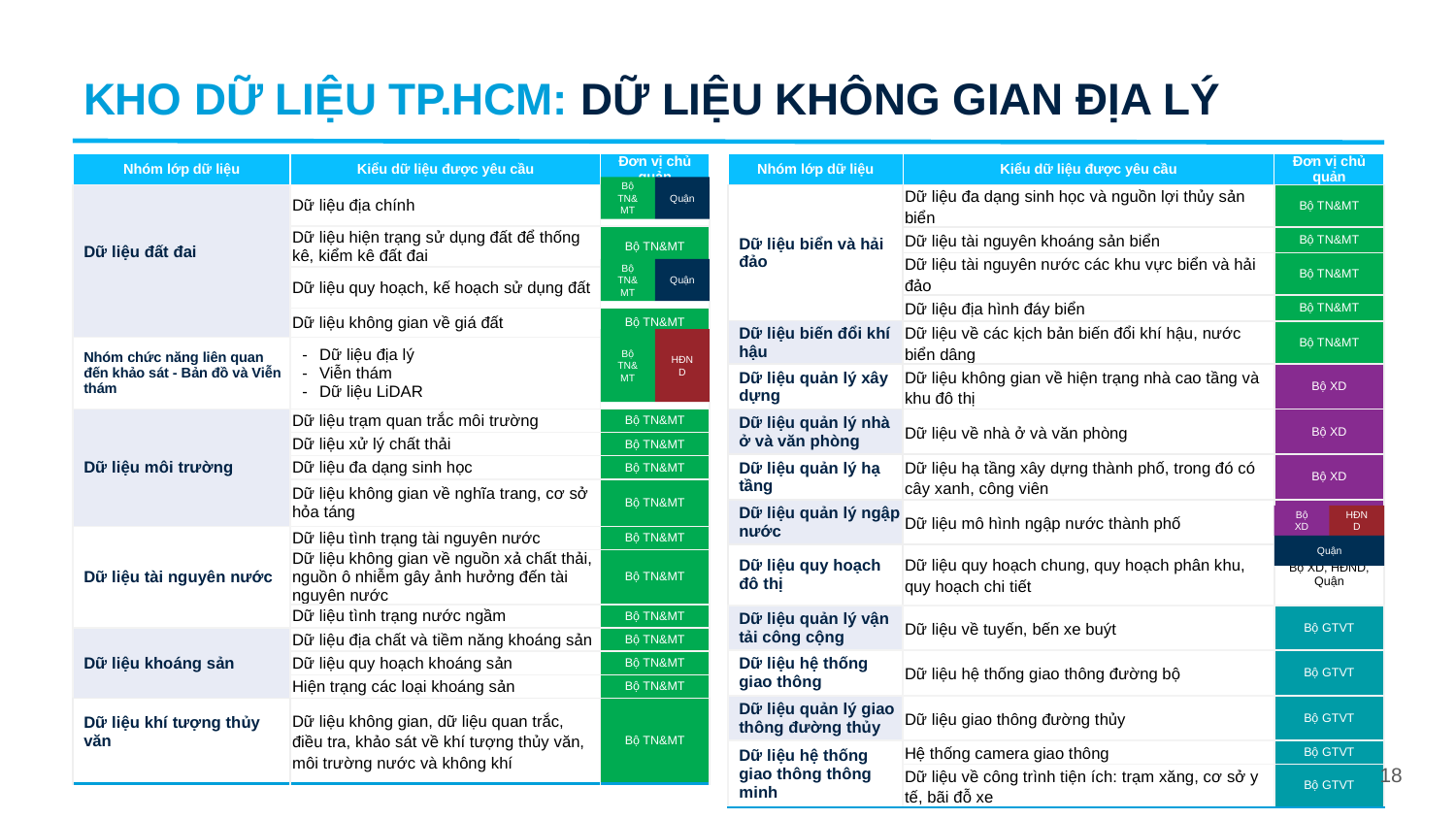

KHO DỮ LIỆU TP.HCM: DỮ LIỆU KHÔNG GIAN ĐỊA LÝ
| Nhóm lớp dữ liệu | Kiểu dữ liệu được yêu cầu | Đơn vị chủ quản |
| --- | --- | --- |
| Dữ liệu đất đai | Dữ liệu địa chính | Bộ TN&MT, Quận |
|  | Dữ liệu hiện trạng sử dụng đất để thống kê, kiểm kê đất đai | Bộ TN&MT |
|  | Dữ liệu quy hoạch, kế hoạch sử dụng đất | Bộ TN&MT, Quận |
|  | Dữ liệu không gian về giá đất | Bộ TN&MT |
| Nhóm chức năng liên quan đến khảo sát - Bản đồ và Viễn thám | Dữ liệu địa lý Viễn thám Dữ liệu LiDAR | Bộ TNMT, HĐND |
| Dữ liệu môi trường | Dữ liệu trạm quan trắc môi trường | Bộ TN&MT |
|  | Dữ liệu xử lý chất thải | Bộ TN&MT |
|  | Dữ liệu đa dạng sinh học | Bộ TN&MT |
|  | Dữ liệu không gian về nghĩa trang, cơ sở hỏa táng | Bộ TN&MT |
| Dữ liệu tài nguyên nước | Dữ liệu tình trạng tài nguyên nước | Bộ TN&MT |
|  | Dữ liệu không gian về nguồn xả chất thải, nguồn ô nhiễm gây ảnh hưởng đến tài nguyên nước | Bộ TN&MT |
|  | Dữ liệu tình trạng nước ngầm | Bộ TN&MT |
| Dữ liệu khoáng sản | Dữ liệu địa chất và tiềm năng khoáng sản | Bộ TN&MT |
|  | Dữ liệu quy hoạch khoáng sản | Bộ TN&MT |
|  | Hiện trạng các loại khoáng sản | Bộ TN&MT |
| Dữ liệu khí tượng thủy văn | Dữ liệu không gian, dữ liệu quan trắc, điều tra, khảo sát về khí tượng thủy văn, môi trường nước và không khí | Bộ TN&MT |
| Nhóm lớp dữ liệu | Kiểu dữ liệu được yêu cầu | Đơn vị chủ quản |
| --- | --- | --- |
| Dữ liệu biển và hải đảo | Dữ liệu đa dạng sinh học và nguồn lợi thủy sản biển | Bộ TN&MT |
|  | Dữ liệu tài nguyên khoáng sản biển | Bộ TN&MT |
|  | Dữ liệu tài nguyên nước các khu vực biển và hải đảo | Bộ TN&MT |
|  | Dữ liệu địa hình đáy biển | Bộ TN&MT |
| Dữ liệu biến đổi khí hậu | Dữ liệu về các kịch bản biến đổi khí hậu, nước biển dâng | Bộ TN&MT |
| Dữ liệu quản lý xây dựng | Dữ liệu không gian về hiện trạng nhà cao tầng và khu đô thị | Bộ XD |
| Dữ liệu quản lý nhà ở và văn phòng | Dữ liệu về nhà ở và văn phòng | Bộ XD |
| Dữ liệu quản lý hạ tầng | Dữ liệu hạ tầng xây dựng thành phố, trong đó có cây xanh, công viên | Bộ XD |
| Dữ liệu quản lý ngập nước | Dữ liệu mô hình ngập nước thành phố | Bộ XD |
| Dữ liệu quy hoạch đô thị | Dữ liệu quy hoạch chung, quy hoạch phân khu, quy hoạch chi tiết | Bộ XD, HĐND, Quận |
| Dữ liệu quản lý vận tải công cộng | Dữ liệu về tuyến, bến xe buýt | Bộ GTVT |
| Dữ liệu hệ thống giao thông | Dữ liệu hệ thống giao thông đường bộ | Bộ GTVT |
| Dữ liệu quản lý giao thông đường thủy | Dữ liệu giao thông đường thủy | Bộ GTVT |
| Dữ liệu hệ thống giao thông thông minh | Hệ thống camera giao thông | Bộ GTVT |
|  | Dữ liệu về công trình tiện ích: trạm xăng, cơ sở y tế, bãi đỗ xe | Bộ GTVT |
Bộ TN&MT
Quận
Bộ TN&MT
Quận
Bộ TN&MT
HĐND
Bộ XD
HĐND
Quận
18